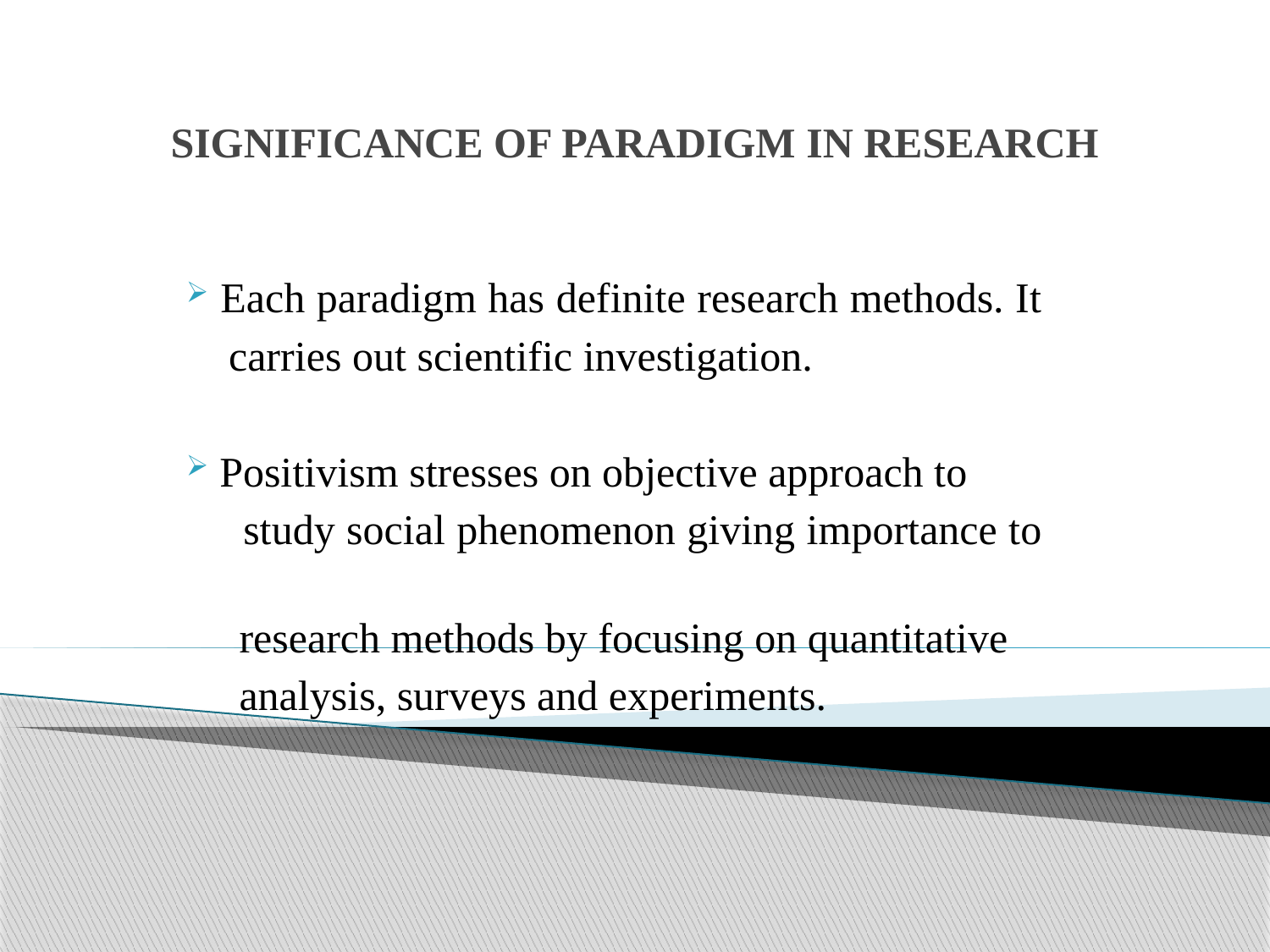

# SIGNIFICANCE OF PARADIGM IN RESEARCH
 Each paradigm has definite research methods. It
    carries out scientific investigation.

 Positivism stresses on objective approach to
     study social phenomenon giving importance to
     research methods by focusing on quantitative
     analysis, surveys and experiments.